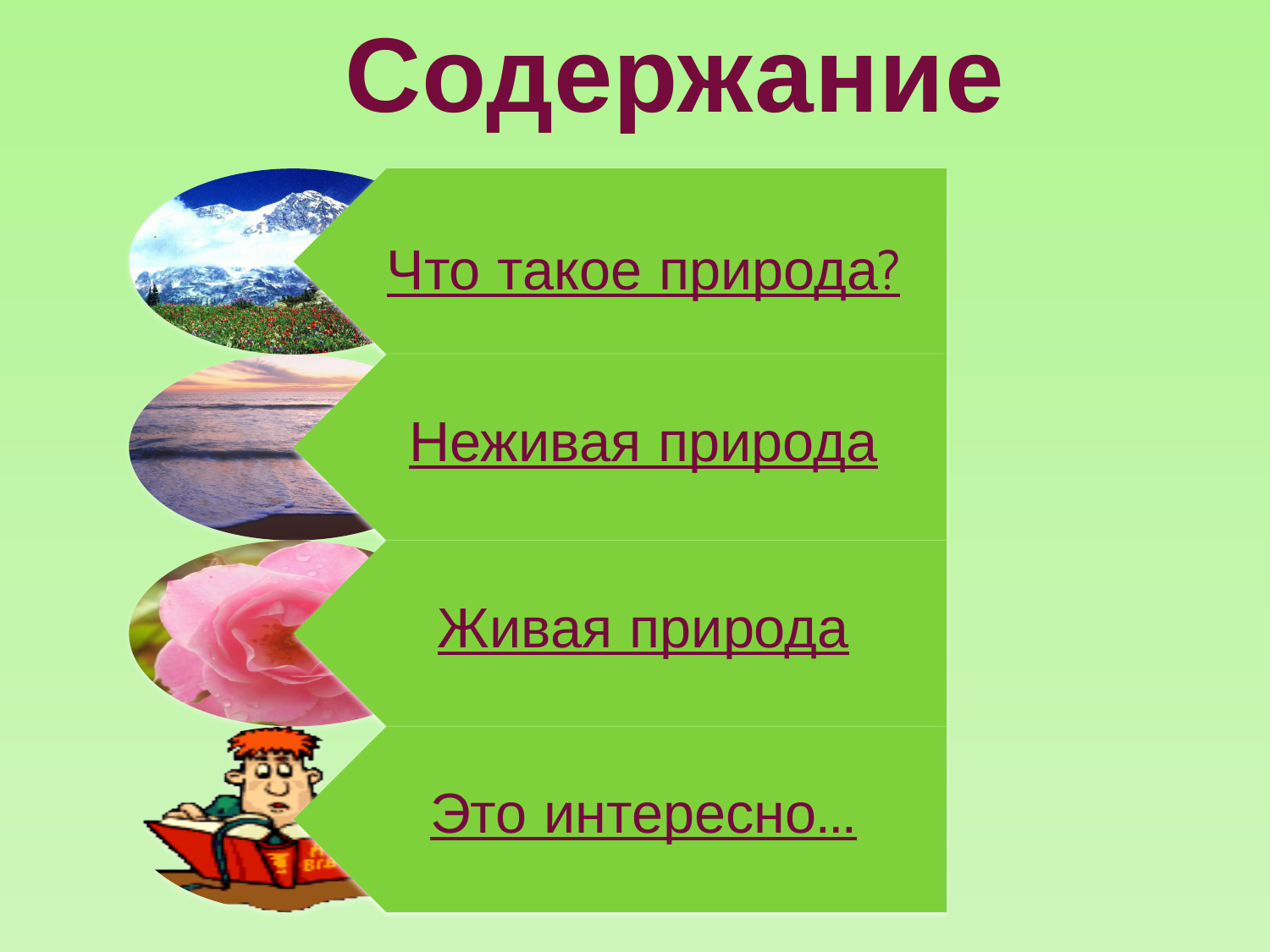

Содержание
Что такое природа?
Неживая природа
Живая природа
Это интересно…